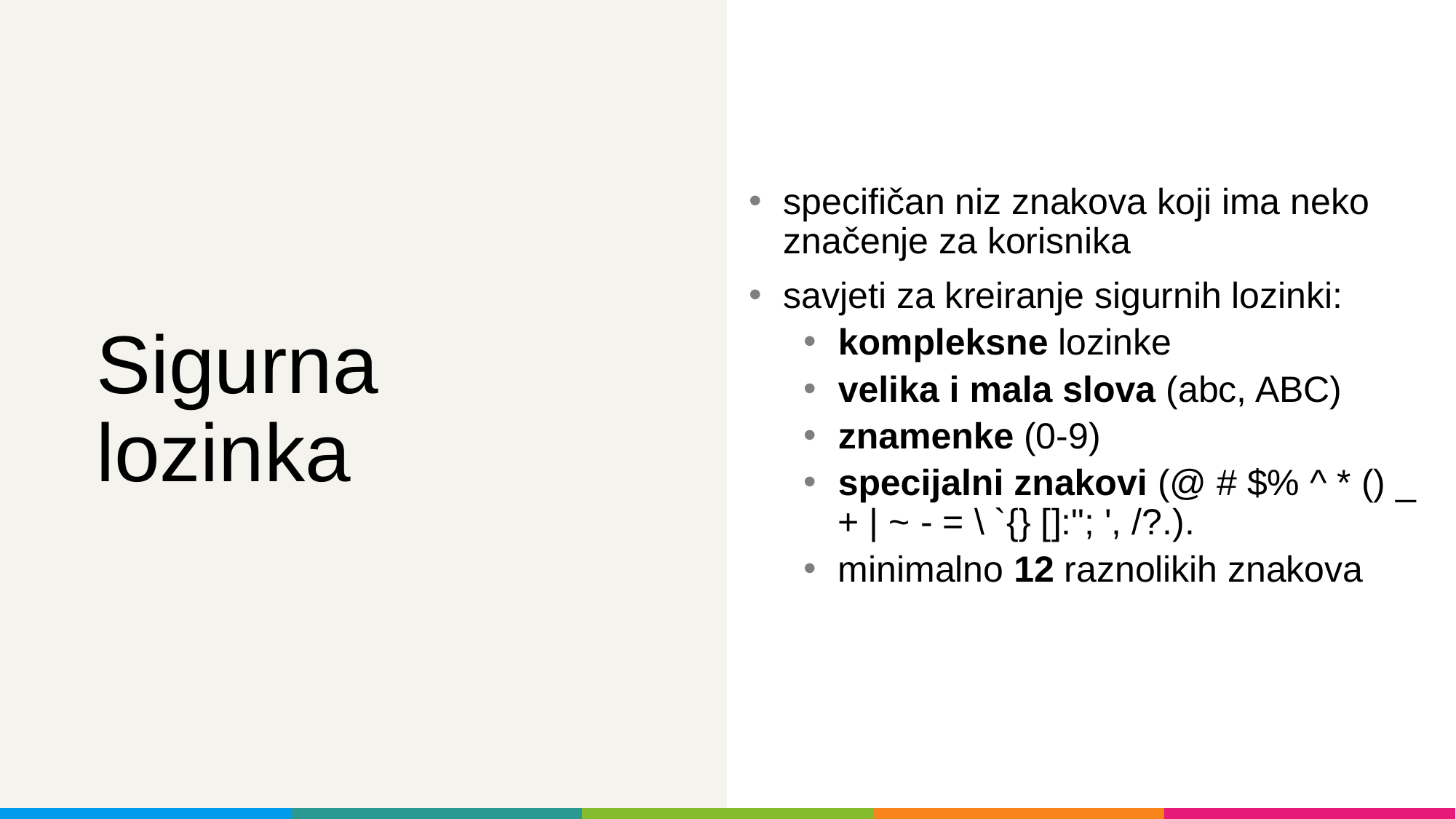

specifičan niz znakova koji ima neko značenje za korisnika
savjeti za kreiranje sigurnih lozinki:
kompleksne lozinke
velika i mala slova (abc, ABC)
znamenke (0-9)
specijalni znakovi (@ # $% ^ * () _ + | ~ - = \ `{} []:"; ', /?.).
minimalno 12 raznolikih znakova

# Sigurna lozinka